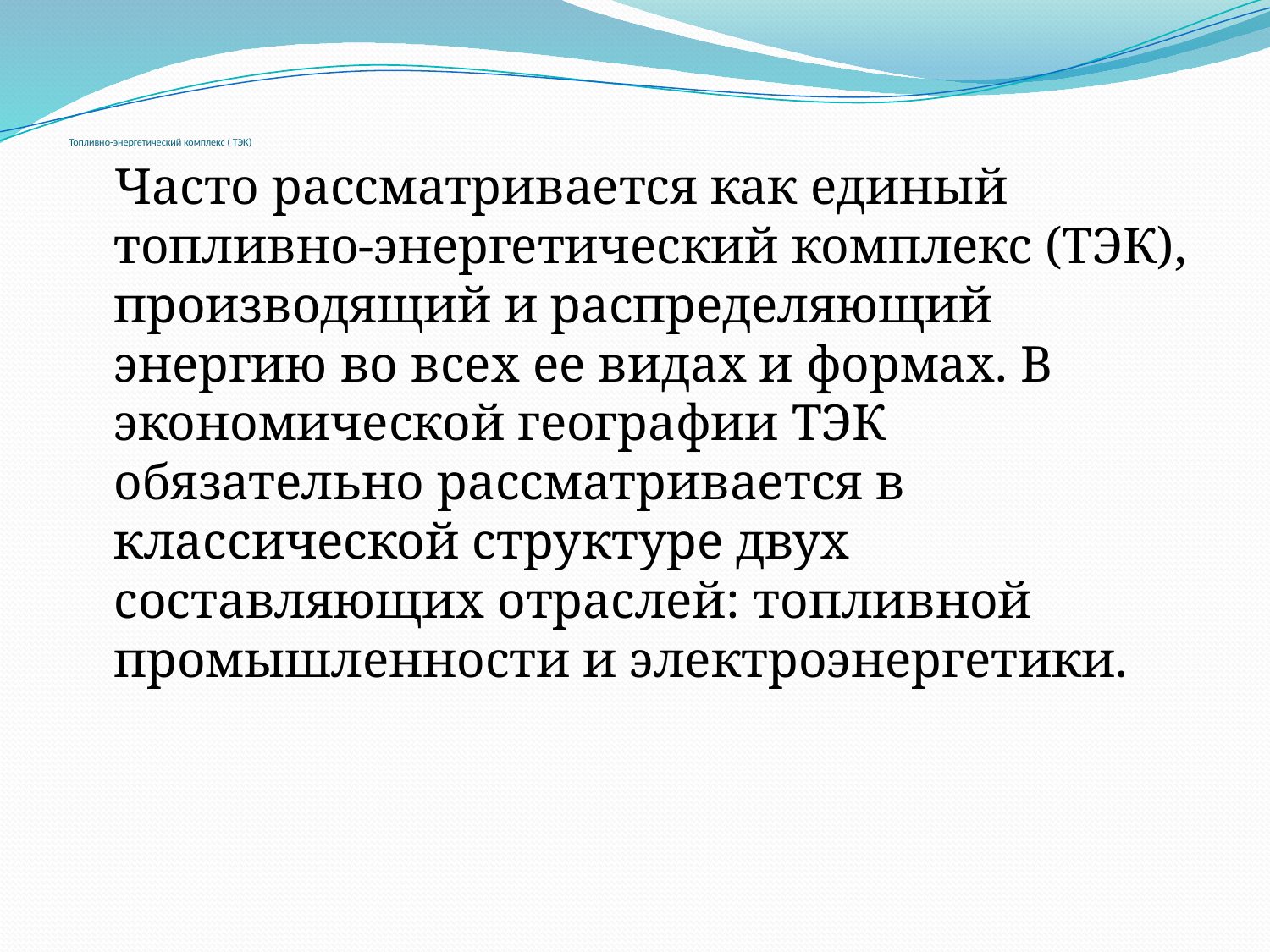

# Топливно-энергетический комплекс ( ТЭК)
   Часто рассматривается как единый топливно-энергетический комплекс (ТЭК), производящий и распределяющий энергию во всех ее видах и формах. В экономической географии ТЭК обязательно рассматривается в классической структуре двух составляющих отраслей: топливной промышленности и электроэнергетики.